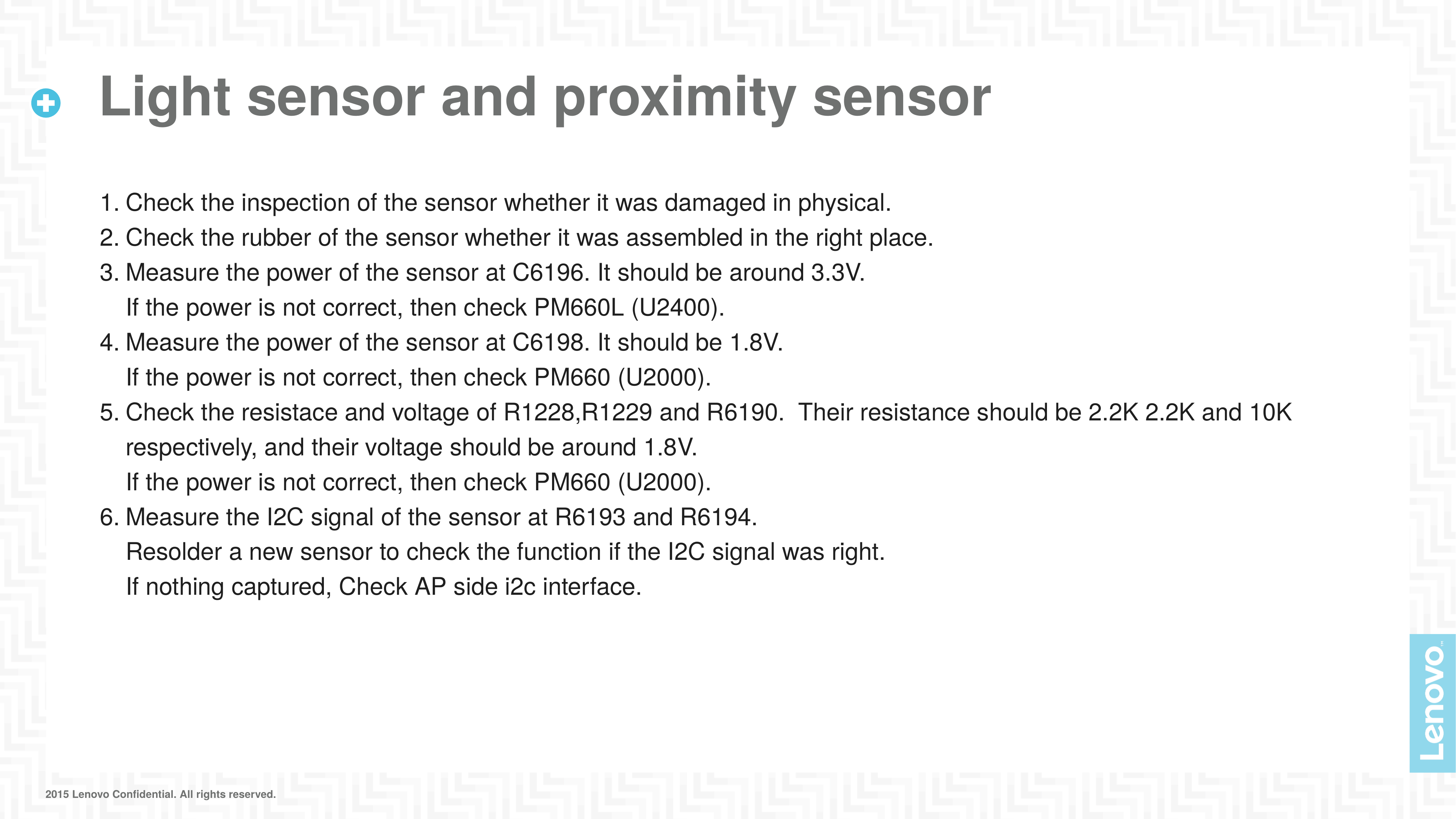

# Light sensor and proximity sensor
Check the inspection of the sensor whether it was damaged in physical.
Check the rubber of the sensor whether it was assembled in the right place.
Measure the power of the sensor at C6196. It should be around 3.3V.
If the power is not correct, then check PM660L (U2400).
Measure the power of the sensor at C6198. It should be 1.8V.
If the power is not correct, then check PM660 (U2000).
Check the resistace and voltage of R1228,R1229 and R6190.  Their resistance should be 2.2K 2.2K and 10K respectively, and their voltage should be around 1.8V.
If the power is not correct, then check PM660 (U2000).
Measure the I2C signal of the sensor at R6193 and R6194.
Resolder a new sensor to check the function if the I2C signal was right.
If nothing captured, Check AP side i2c interface.